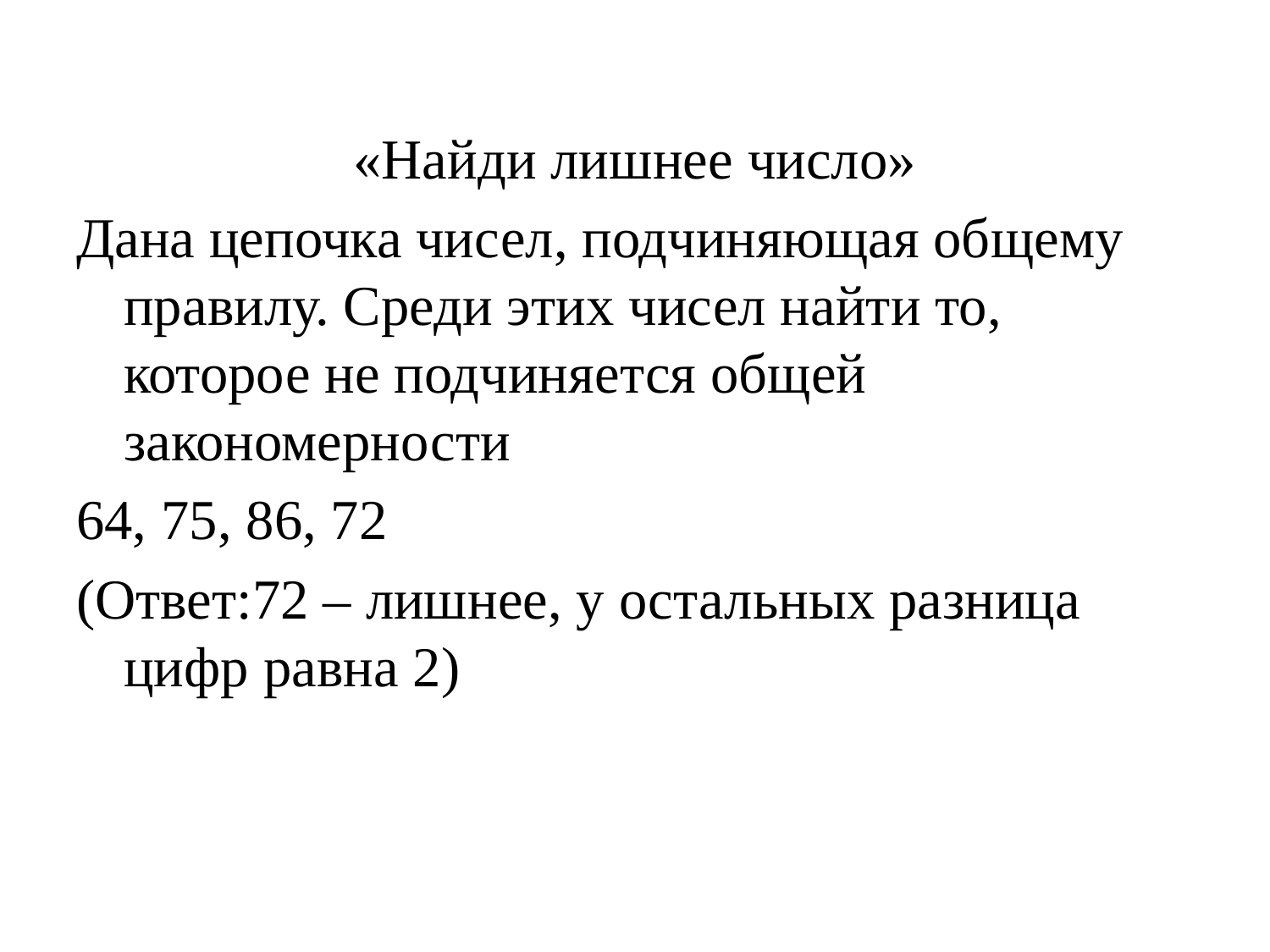

#
«Найди лишнее число»
Дана цепочка чисел, подчиняющая общему правилу. Среди этих чисел найти то, которое не подчиняется общей закономерности
64, 75, 86, 72
(Ответ:72 – лишнее, у остальных разница цифр равна 2)